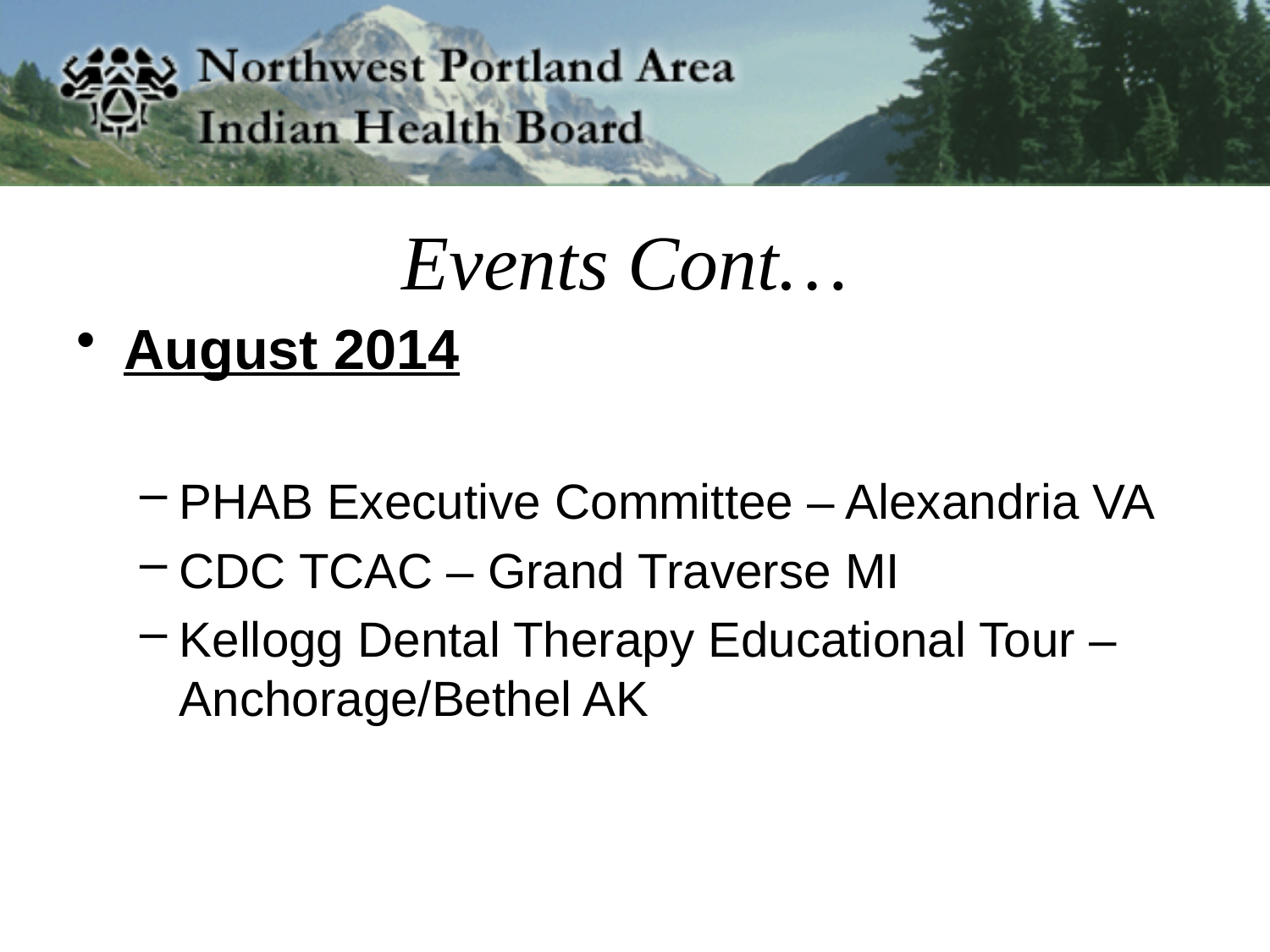

# Events Cont…
August 2014

PHAB Executive Committee – Alexandria VA
CDC TCAC – Grand Traverse MI
Kellogg Dental Therapy Educational Tour – Anchorage/Bethel AK